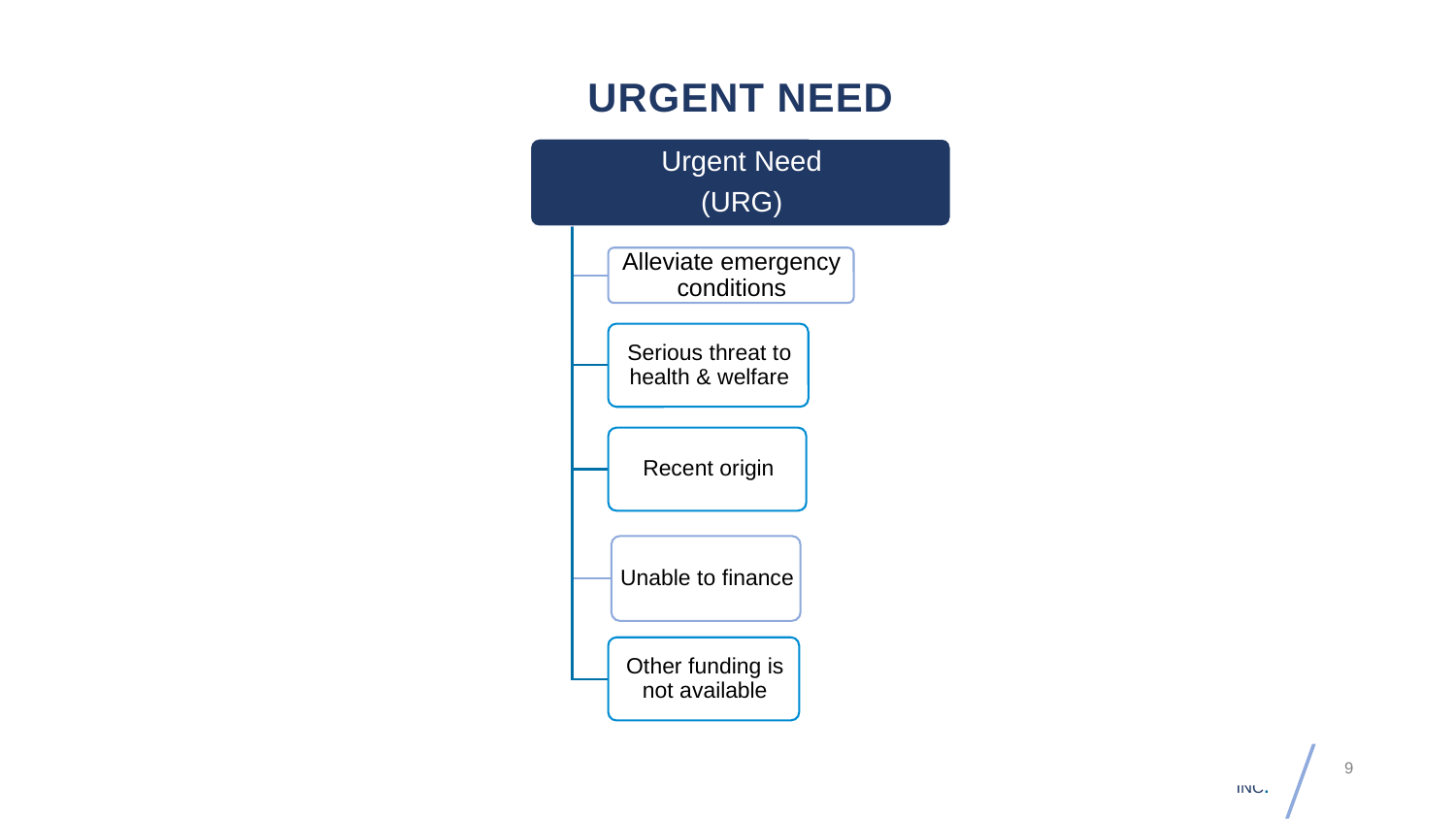

Urgent need
Urgent Need
(URG)
Alleviate emergency conditions
Serious threat to health & welfare
Recent origin
Unable to finance
Other funding is not available